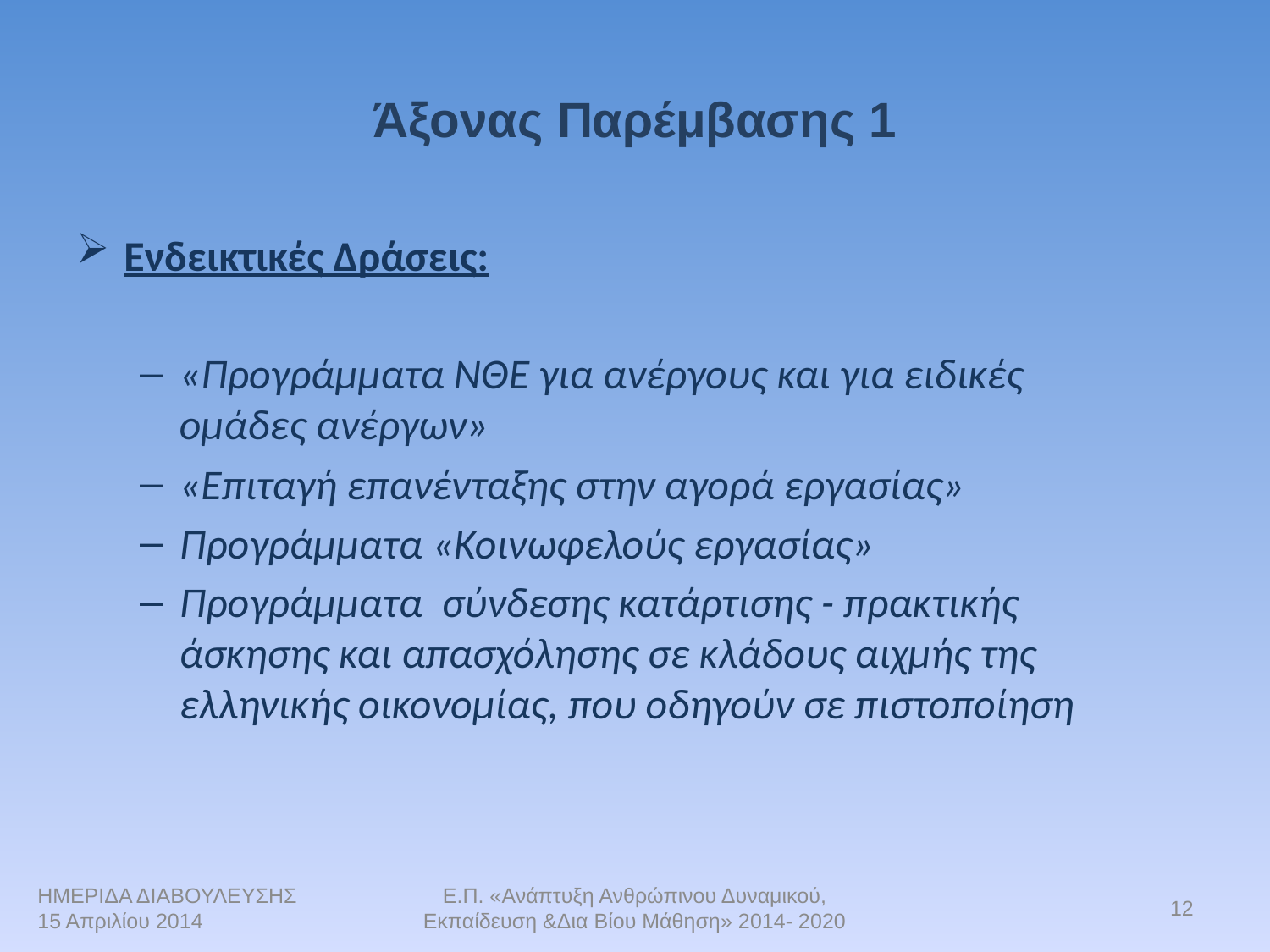

# Άξονας Παρέμβασης 1
Ενδεικτικές Δράσεις:

«Προγράμματα ΝΘΕ για ανέργους και για ειδικές ομάδες ανέργων»
«Επιταγή επανένταξης στην αγορά εργασίας»
Προγράμματα «Κοινωφελούς εργασίας»
Προγράμματα  σύνδεσης κατάρτισης - πρακτικής άσκησης και απασχόλησης σε κλάδους αιχμής της ελληνικής οικονομίας, που οδηγούν σε πιστοποίηση

ΗΜΕΡΙΔΑ ΔΙΑΒΟΥΛΕΥΣΗΣ
15 Απριλίου 2014
Ε.Π. «Ανάπτυξη Ανθρώπινου Δυναμικού, Εκπαίδευση &Δια Βίου Μάθηση» 2014- 2020
12